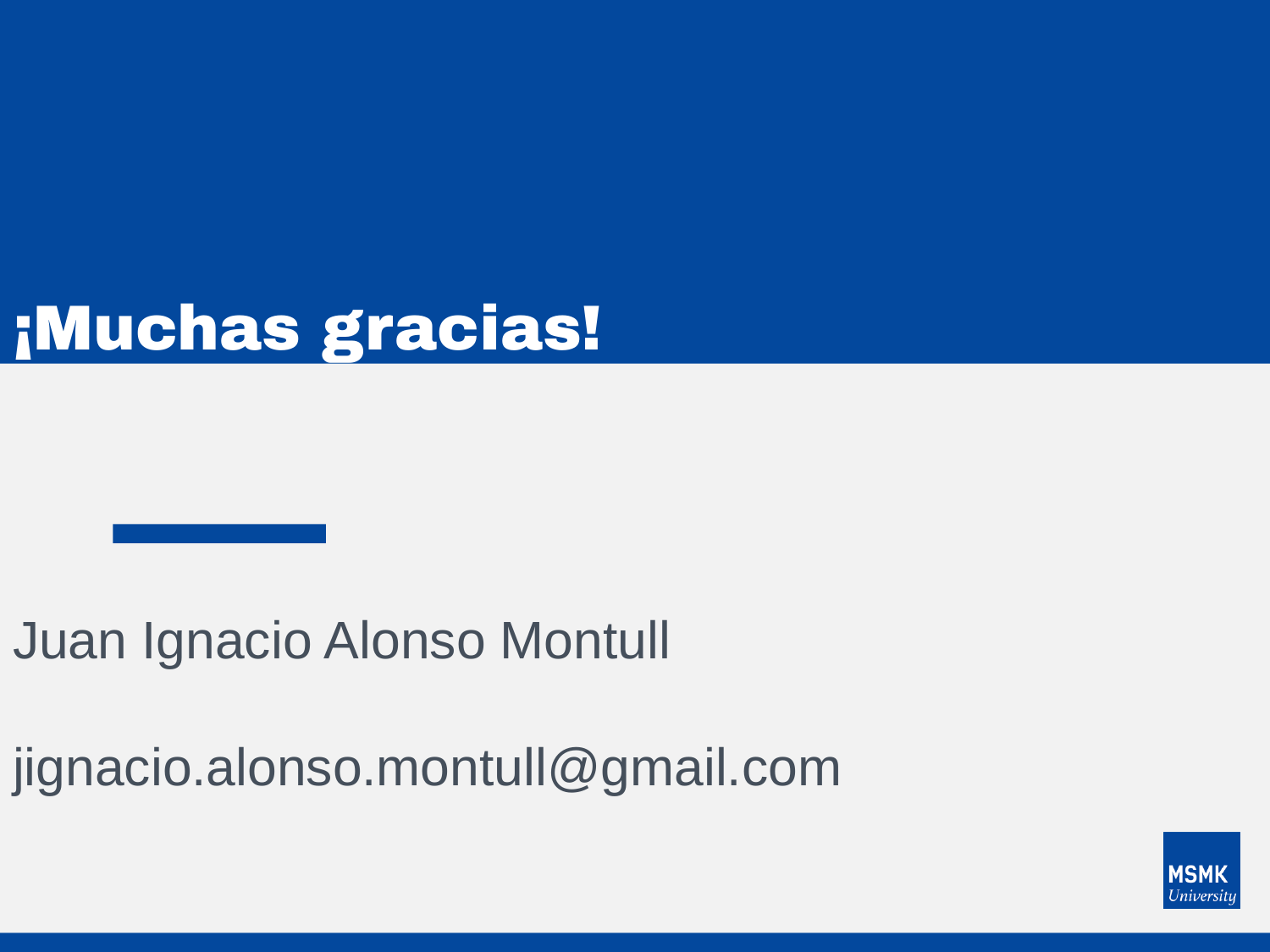

¡Muchas gracias!

Juan Ignacio Alonso Montull

jignacio.alonso.montull@gmail.com